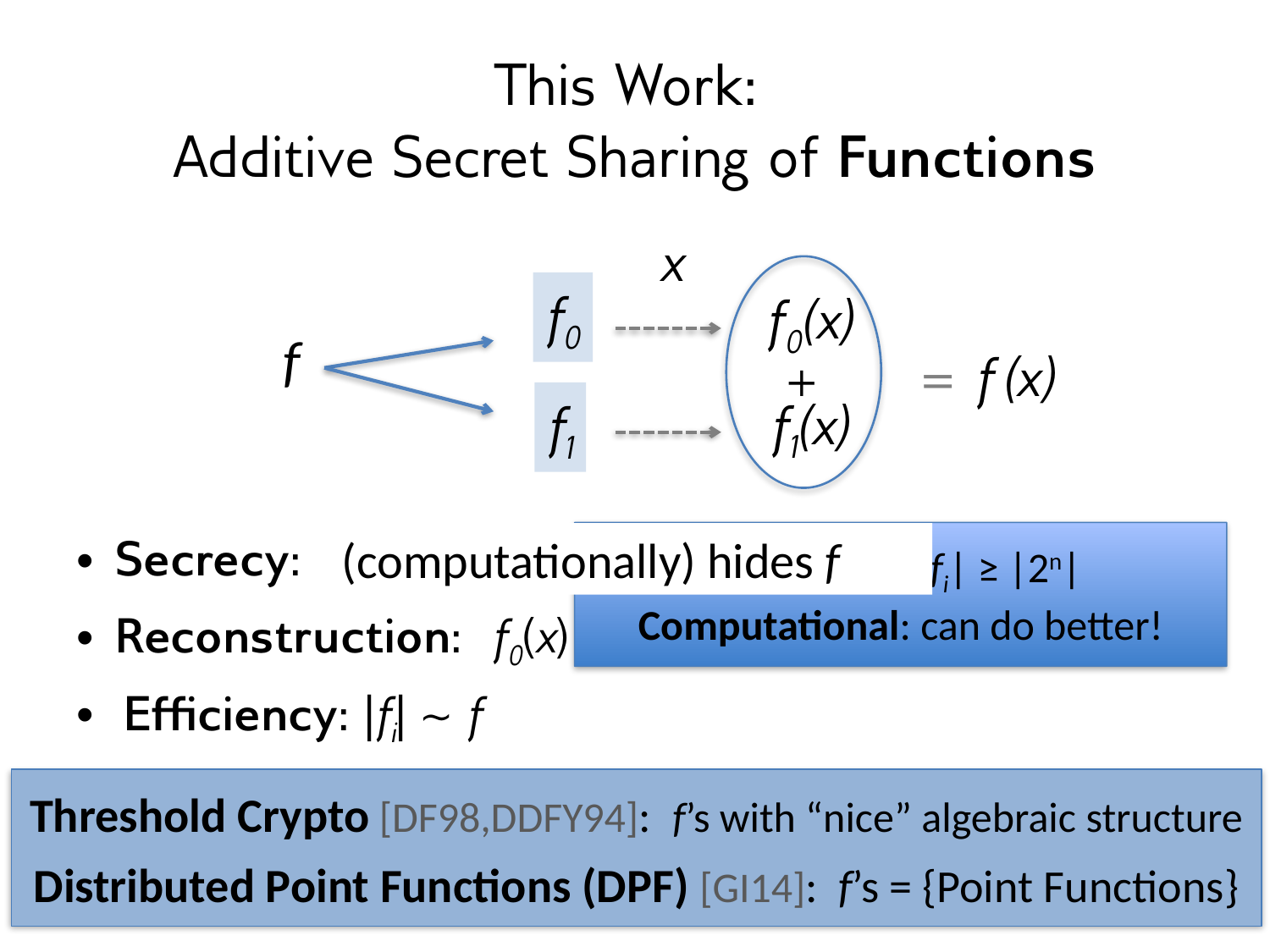

# This Work: Additive Secret Sharing of Functions
x

=  f (x)
+
f0
f1
f0(x)
f1(x)
f
Secrecy:  fi  hides f
Reconstruction:  f0(x) + f1(x) = f(x)
Efficiency: |fi| ~ f

Statistical: |fi| ≥ |2n|
Computational: can do better!
(computationally) hides f
Threshold Crypto [DF98,DDFY94]: eg, fd(x) = xd with “nice” algebraic structure
Threshold Crypto [DF98,DDFY94]:  f’s with “nice” algebraic structure

Distributed Point Functions (DPF) [GI14]:  f’s = {Point Functions}